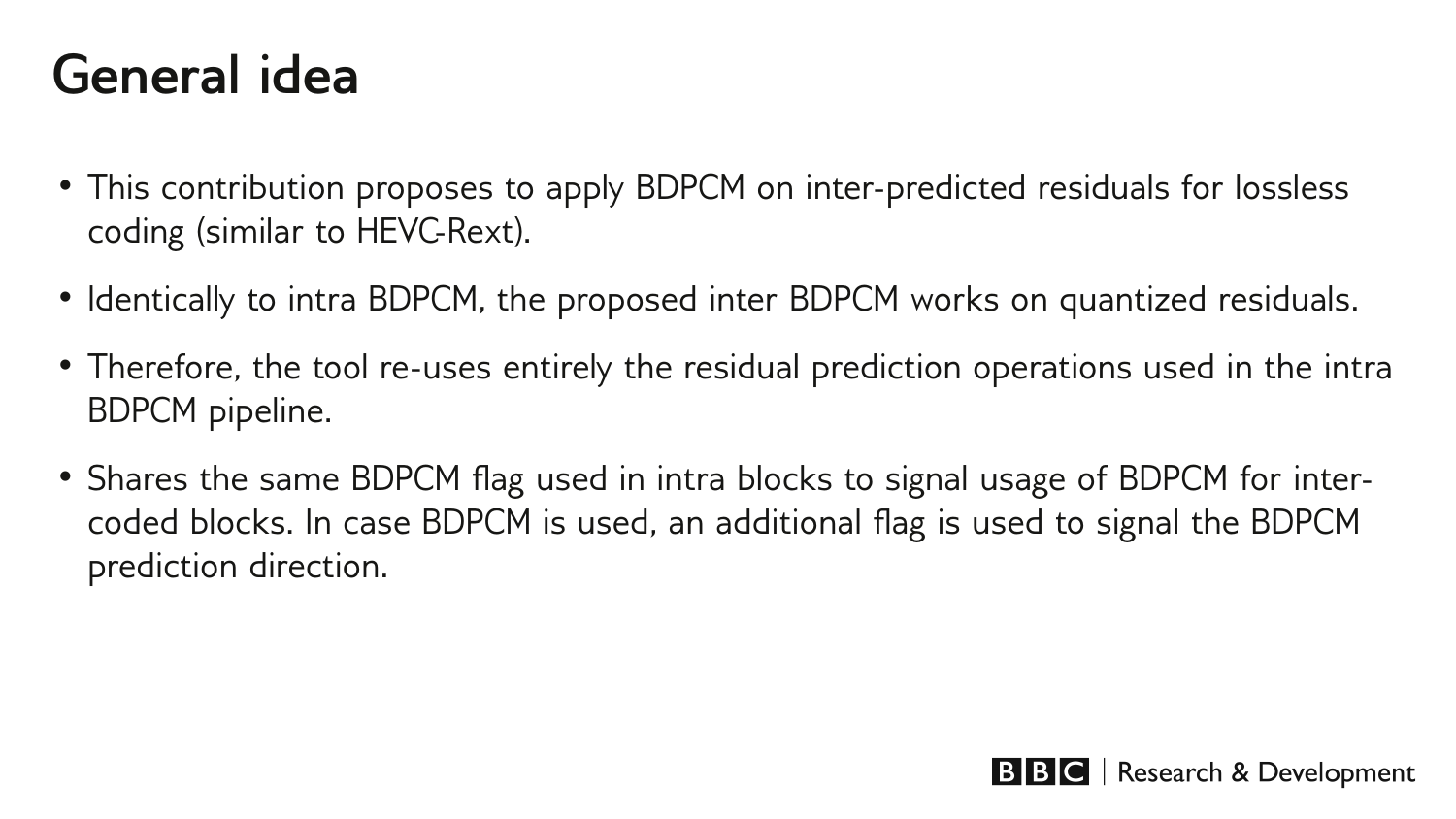

General idea
This contribution proposes to apply BDPCM on inter-predicted residuals for lossless coding (similar to HEVC-Rext).
Identically to intra BDPCM, the proposed inter BDPCM works on quantized residuals.
Therefore, the tool re-uses entirely the residual prediction operations used in the intra BDPCM pipeline.
Shares the same BDPCM flag used in intra blocks to signal usage of BDPCM for inter-coded blocks. In case BDPCM is used, an additional flag is used to signal the BDPCM prediction direction.